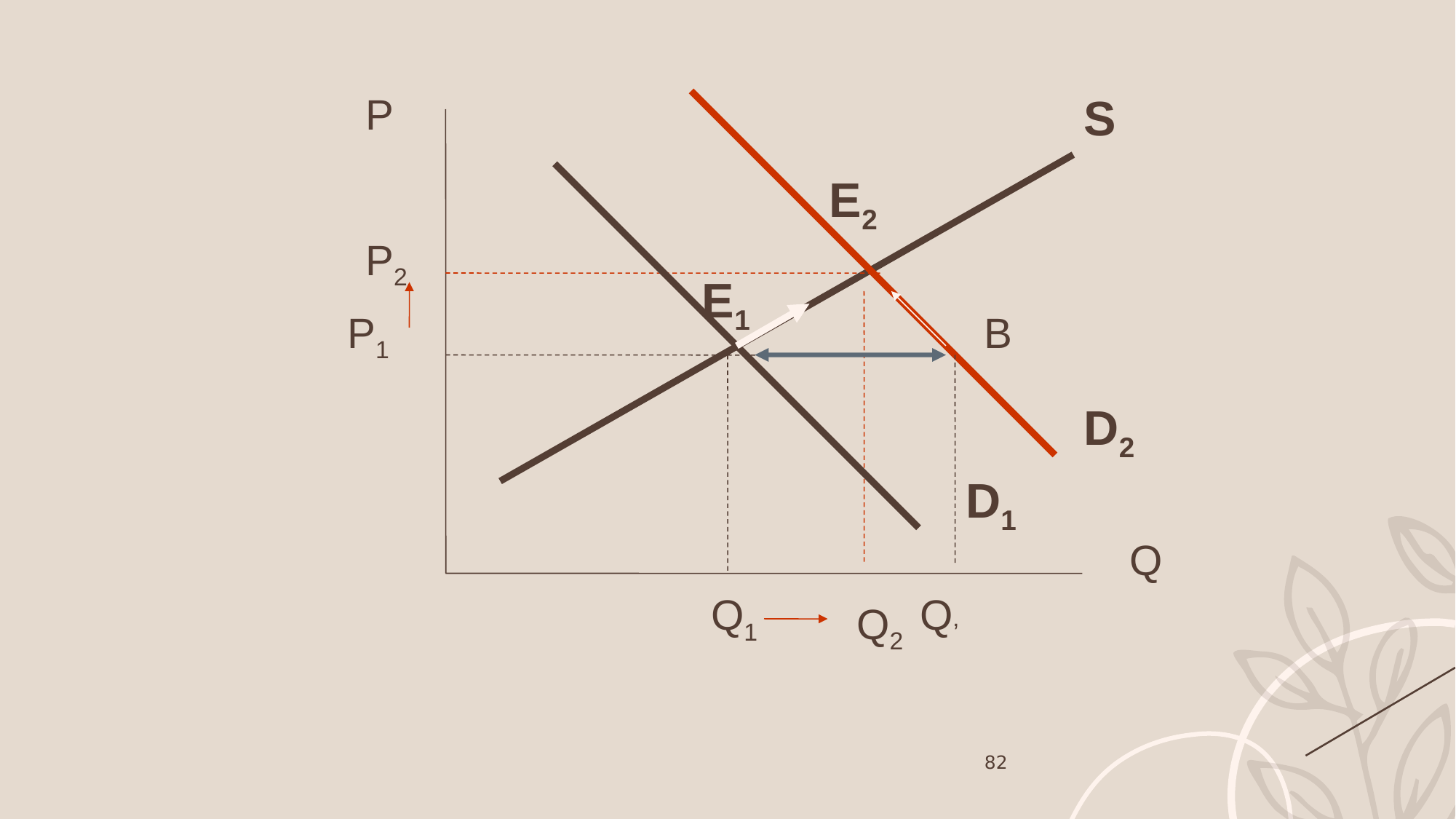

S
P

E2
P2
E1

P1
B

D2

D1
Q

Q1
Q’
Q2

82